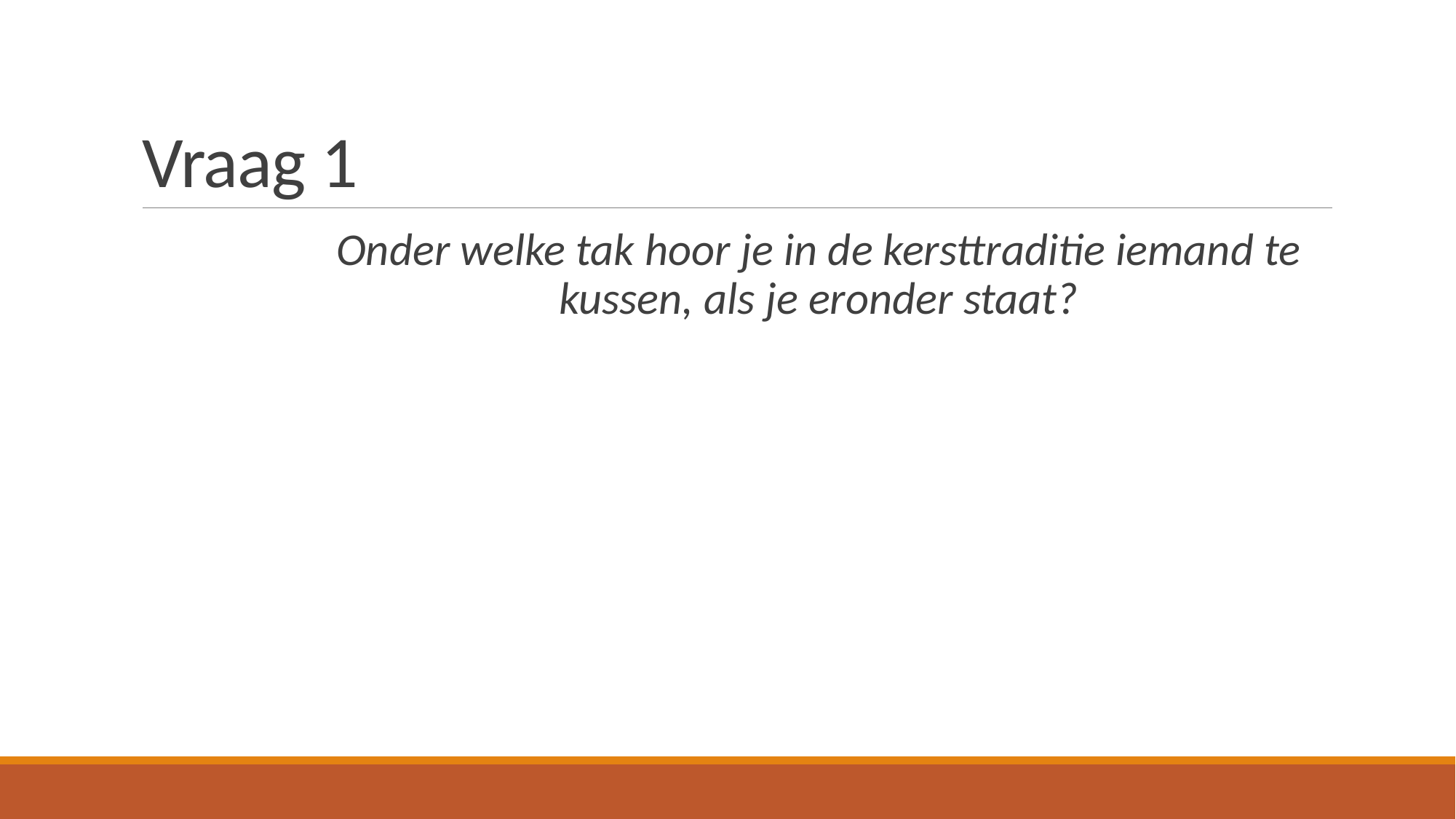

# Vraag 1
Onder welke tak hoor je in de kersttraditie iemand te kussen, als je eronder staat?